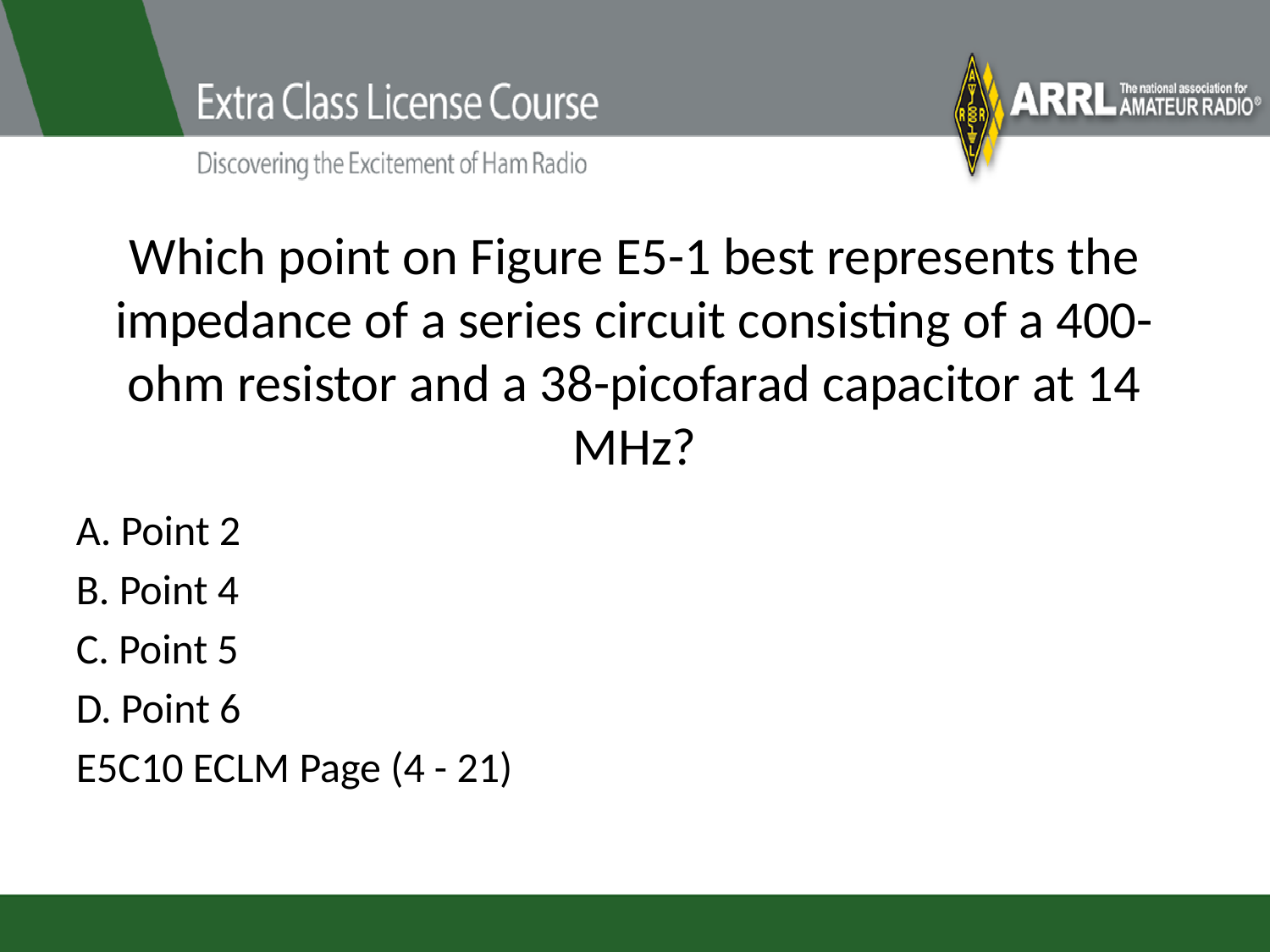

# Which point on Figure E5-1 best represents the impedance of a series circuit consisting of a 400-ohm resistor and a 38-picofarad capacitor at 14 MHz?
A. Point 2
B. Point 4
C. Point 5
D. Point 6
E5C10 ECLM Page (4 - 21)